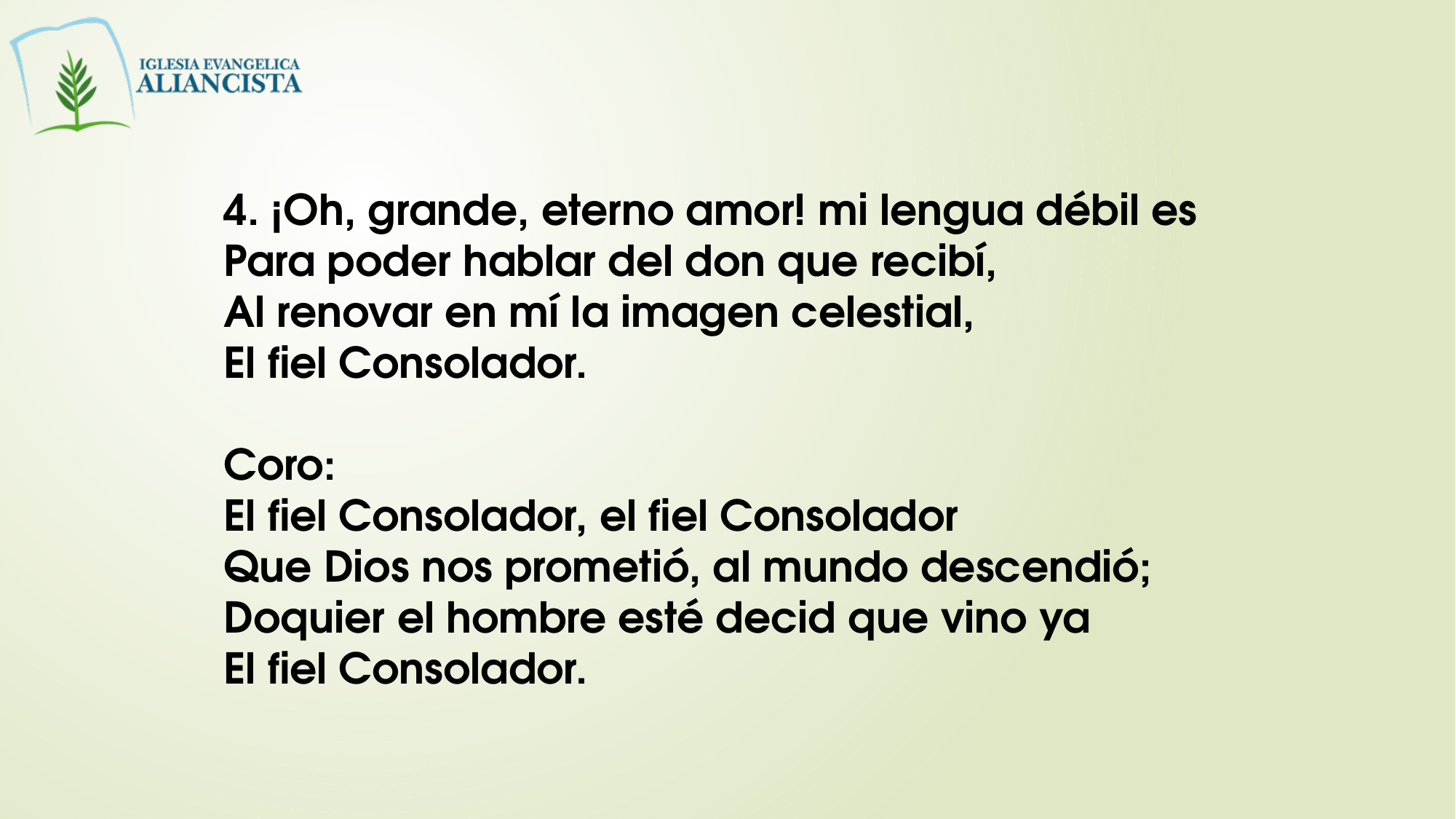

4. ¡Oh, grande, eterno amor! mi lengua débil es
Para poder hablar del don que recibí,
Al renovar en mí la imagen celestial,
El fiel Consolador.

Coro:
El fiel Consolador, el fiel Consolador
Que Dios nos prometió, al mundo descendió;
Doquier el hombre esté decid que vino ya
El fiel Consolador.